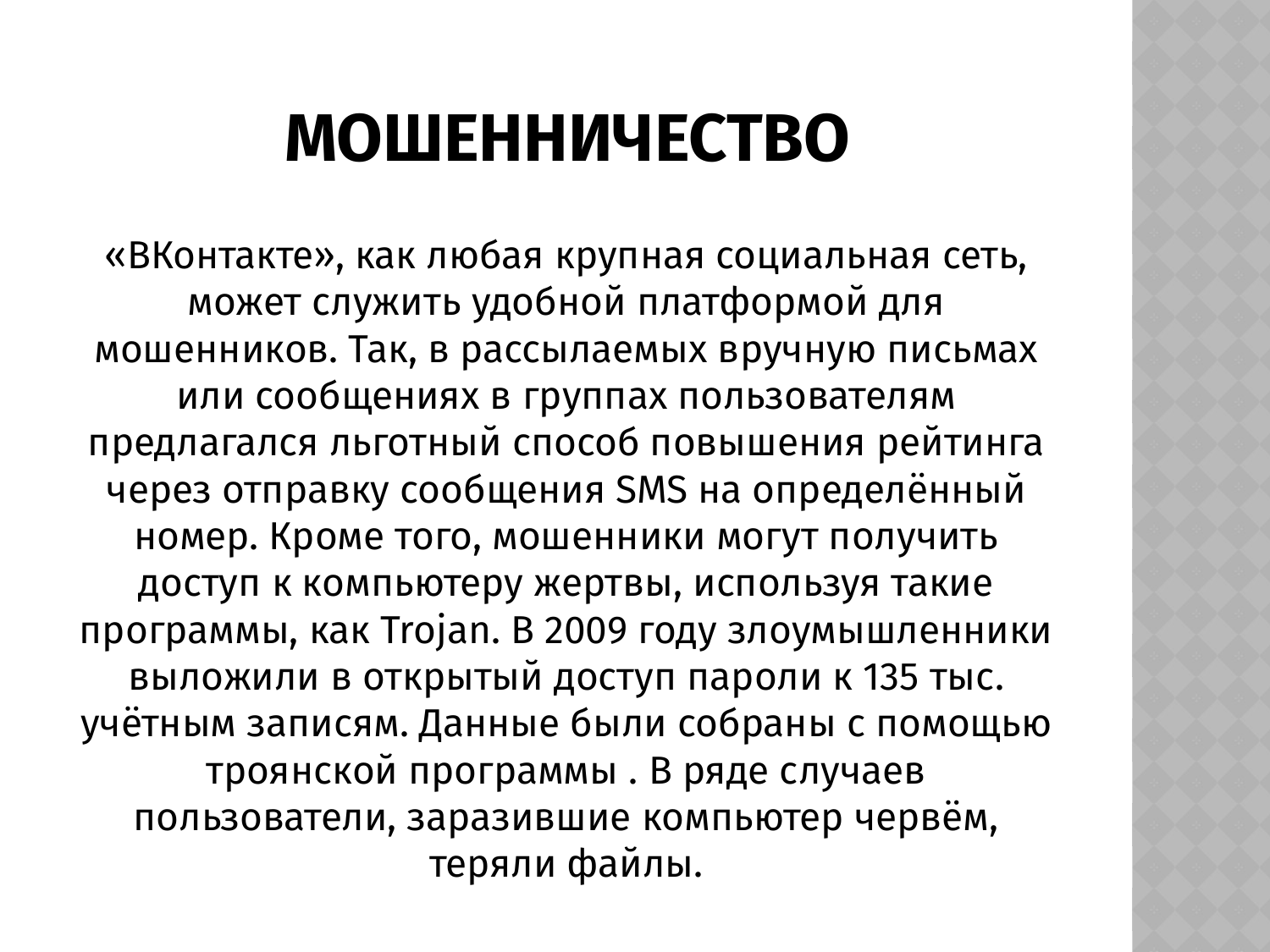

# Мошенничество
«ВКонтакте», как любая крупная социальная сеть, может служить удобной платформой для мошенников. Так, в рассылаемых вручную письмах или сообщениях в группах пользователям предлагался льготный способ повышения рейтинга через отправку сообщения SMS на определённый номер. Кроме того, мошенники могут получить доступ к компьютеру жертвы, используя такие программы, как Trojan. В 2009 году злоумышленники выложили в открытый доступ пароли к 135 тыс. учётным записям. Данные были собраны с помощью троянской программы . В ряде случаев пользователи, заразившие компьютер червём, теряли файлы.